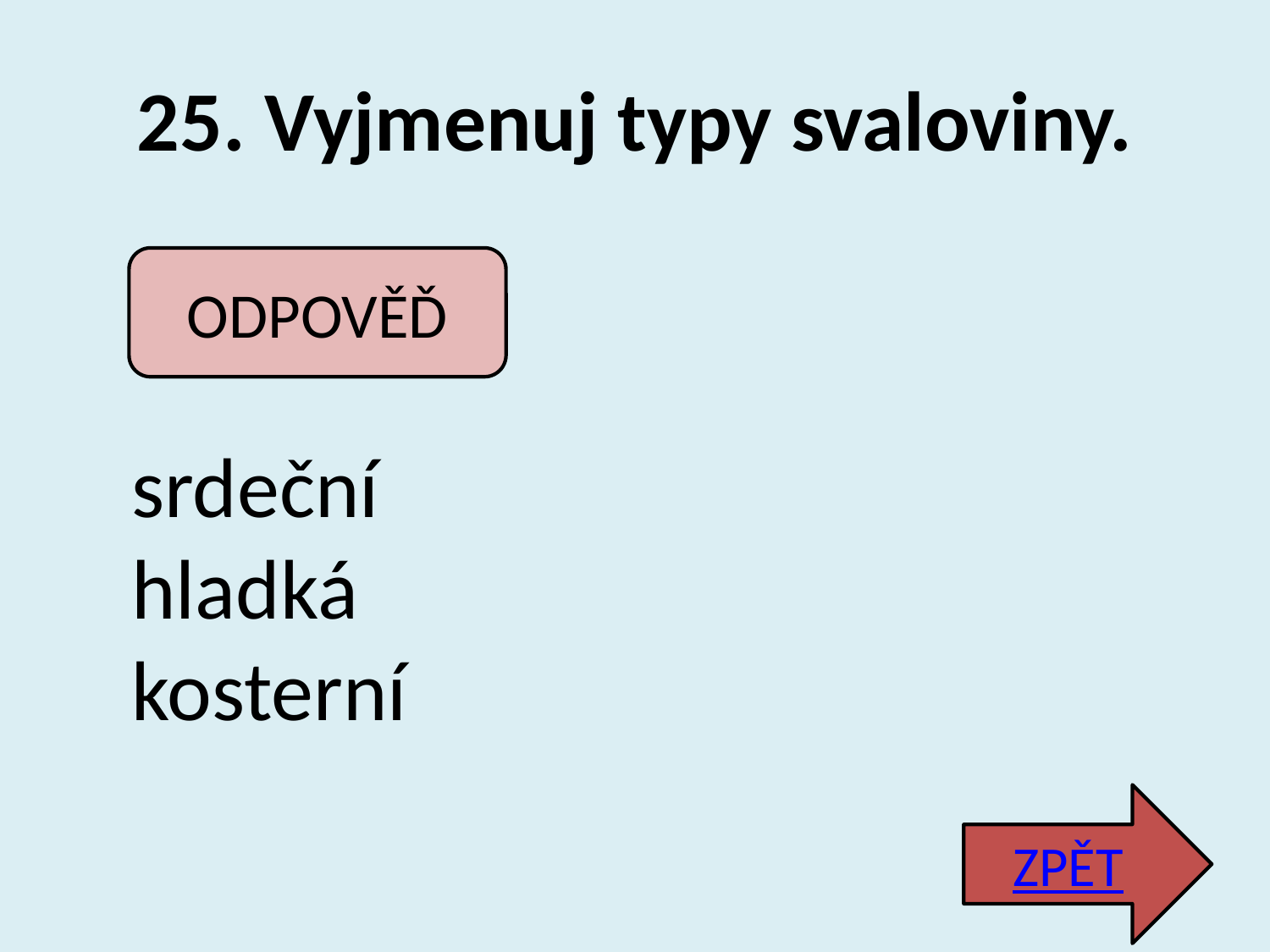

# 25. Vyjmenuj typy svaloviny.

ODPOVĚĎ
srdeční
hladká
kosterní
ZPĚT